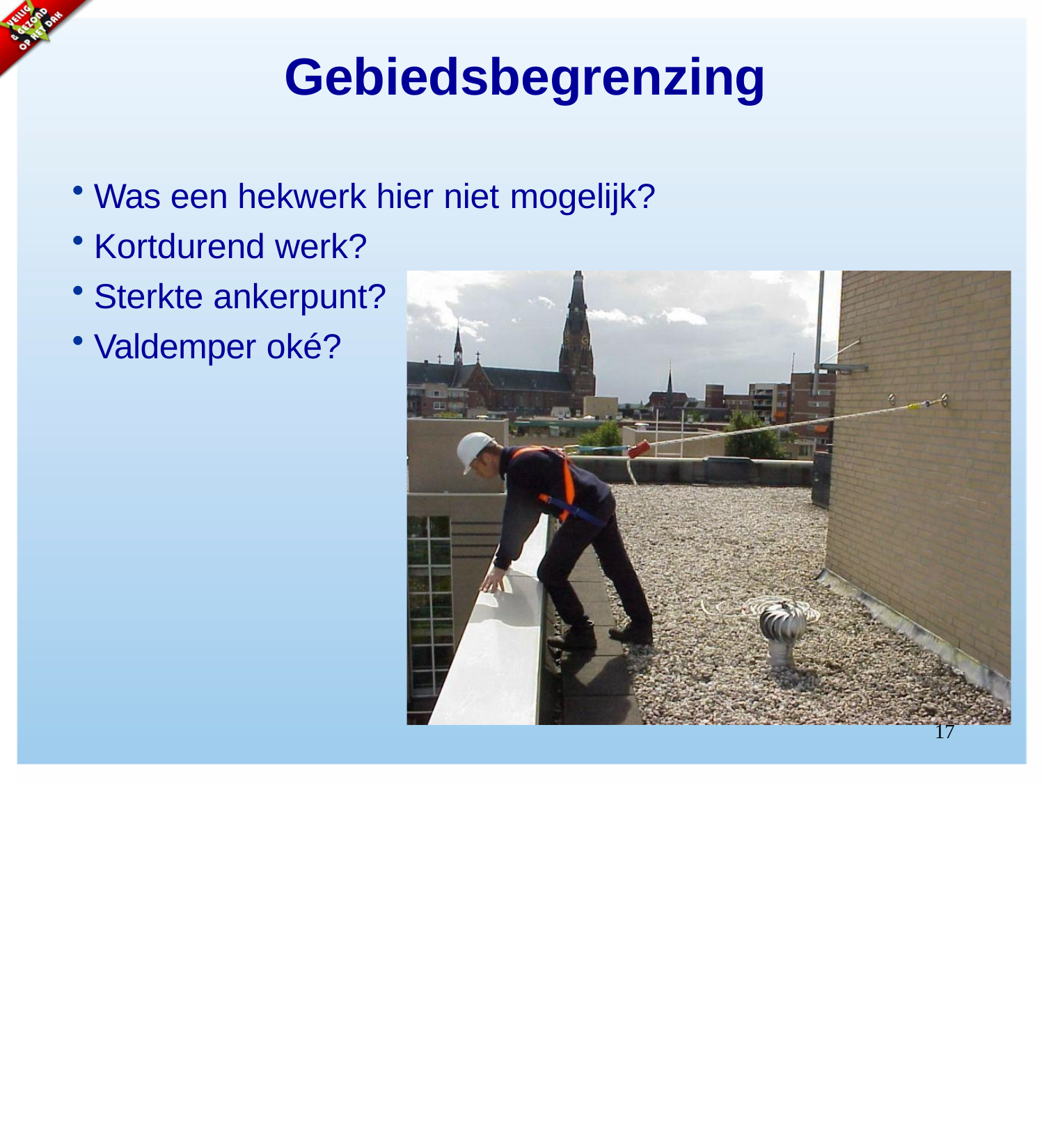

# Gebiedsbegrenzing
Was een hekwerk hier niet mogelijk?
Kortdurend werk?
Sterkte ankerpunt?
Valdemper oké?

17